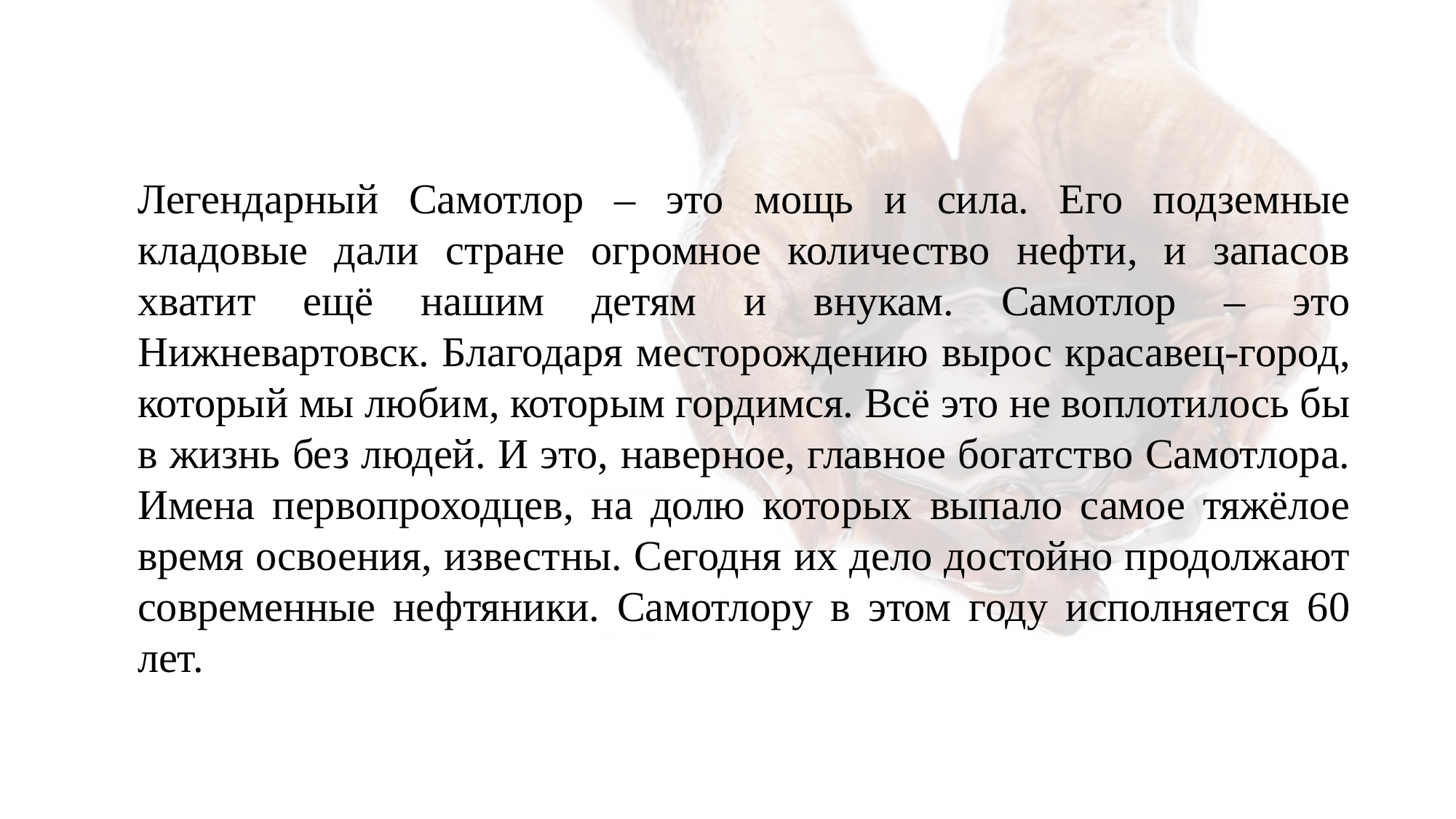

Легендарный Самотлор – это мощь и сила. Его подземные кладовые дали стране огромное количество нефти, и запасов хватит ещё нашим детям и внукам. Самотлор – это Нижневартовск. Благодаря месторождению вырос красавец-город, который мы любим, которым гордимся. Всё это не воплотилось бы в жизнь без людей. И это, наверное, главное богатство Самотлора. Имена первопроходцев, на долю которых выпало самое тяжёлое время освоения, известны. Сегодня их дело достойно продолжают современные нефтяники. Самотлору в этом году исполняется 60 лет.